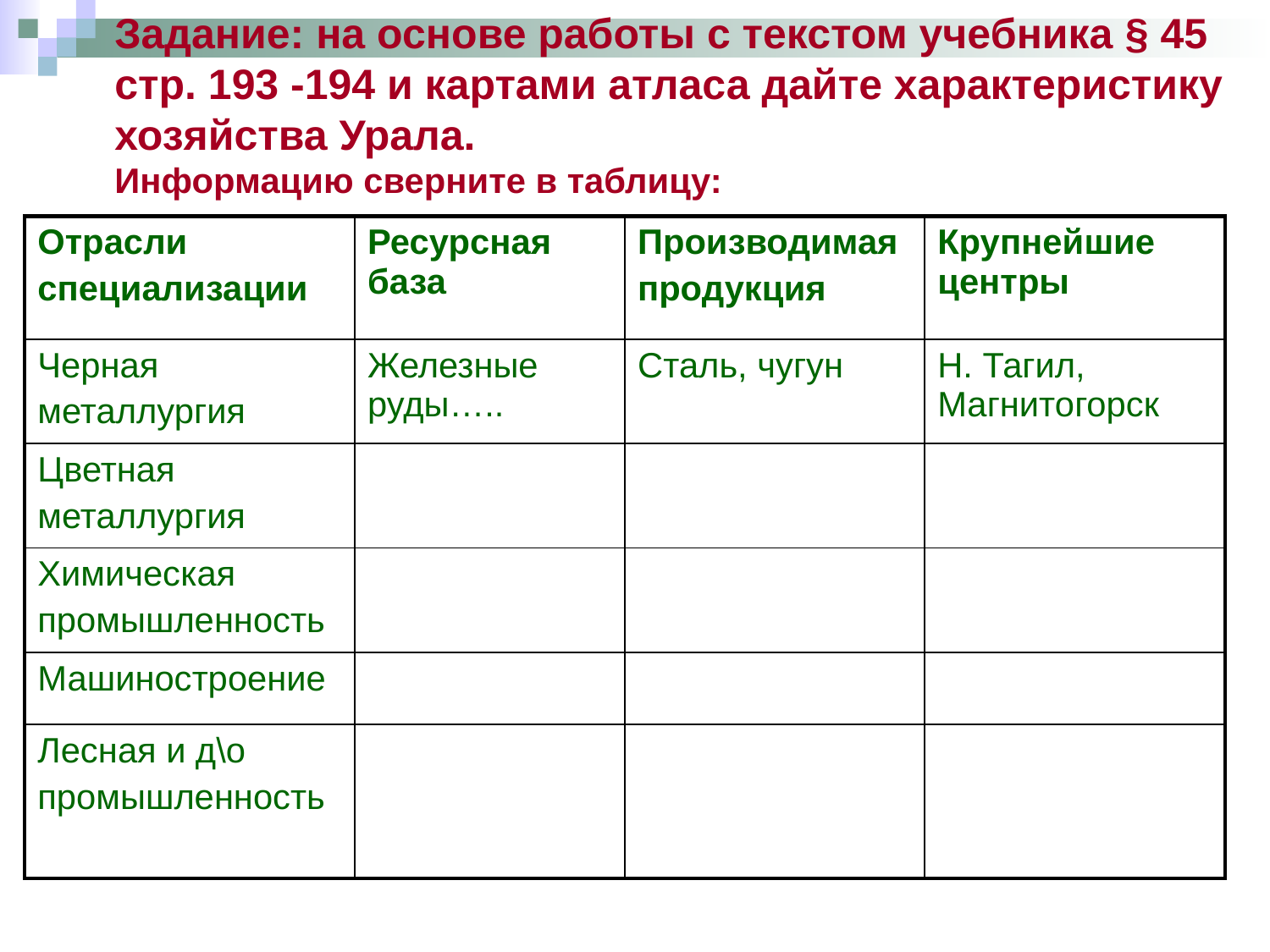

Задание: на основе работы с текстом учебника § 45
стр. 193 -194 и картами атласа дайте характеристику
хозяйства Урала.
Информацию сверните в таблицу:

| Отрасли специализации | Ресурсная база | Производимая продукция | Крупнейшие центры |
| --- | --- | --- | --- |
| Черная металлургия | Железные руды….. | Сталь, чугун | Н. Тагил, Магнитогорск |
| Цветная металлургия |  |  |  |
| Химическая промышленность |  |  |  |
| Машиностроение |  |  |  |
| Лесная и д\о промышленность |  |  |  |